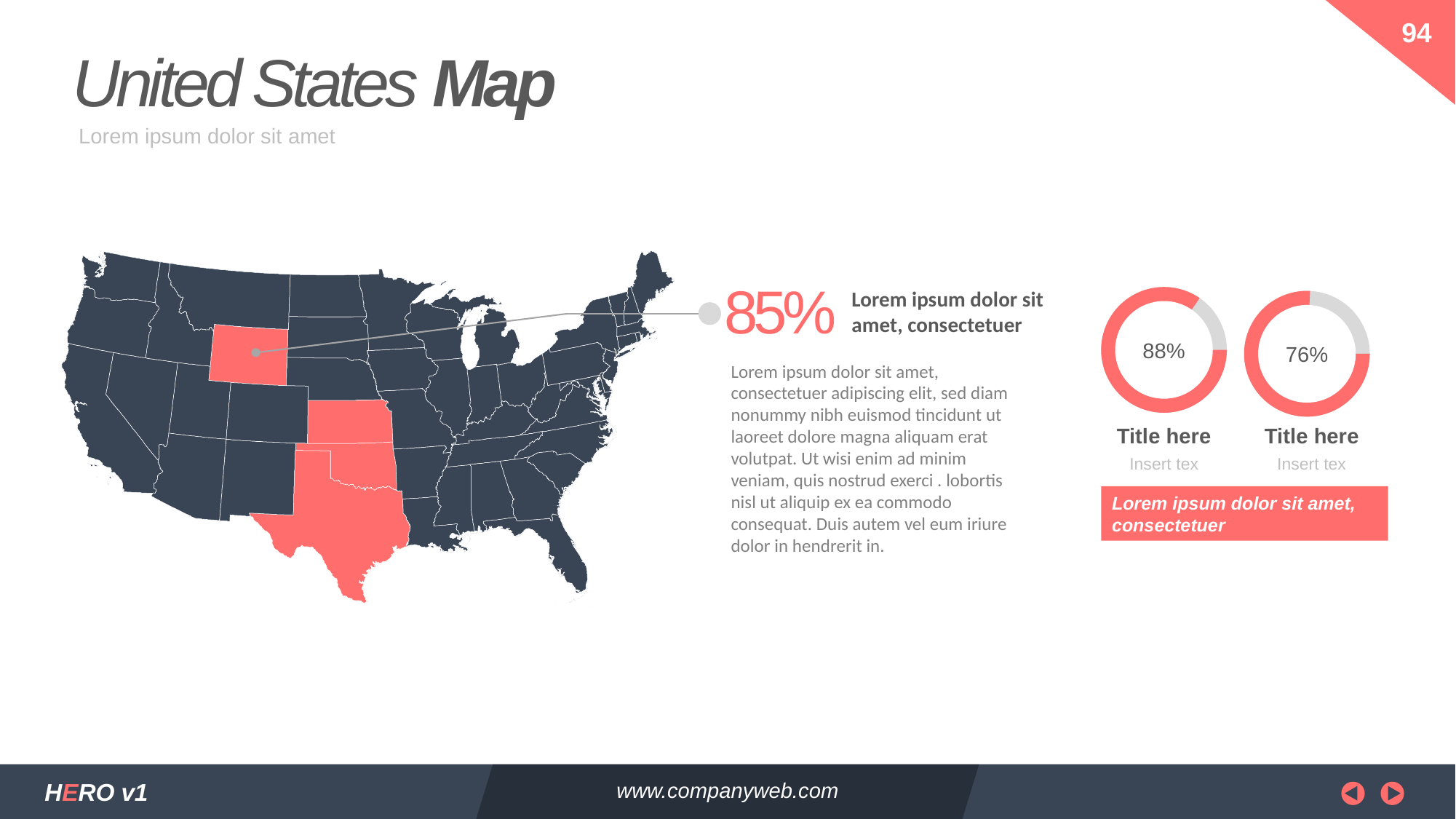

United States Map
Lorem ipsum dolor sit amet

85%
Lorem ipsum dolor sit amet, consectetuer

88%

76%

Lorem ipsum dolor sit amet, consectetuer adipiscing elit, sed diam nonummy nibh euismod tincidunt ut laoreet dolore magna aliquam erat volutpat. Ut wisi enim ad minim veniam, quis nostrud exerci . lobortis nisl ut aliquip ex ea commodo consequat. Duis autem vel eum iriure dolor in hendrerit in.
Title here
Insert tex
Title here
Insert tex
Lorem ipsum dolor sit amet, consectetuer